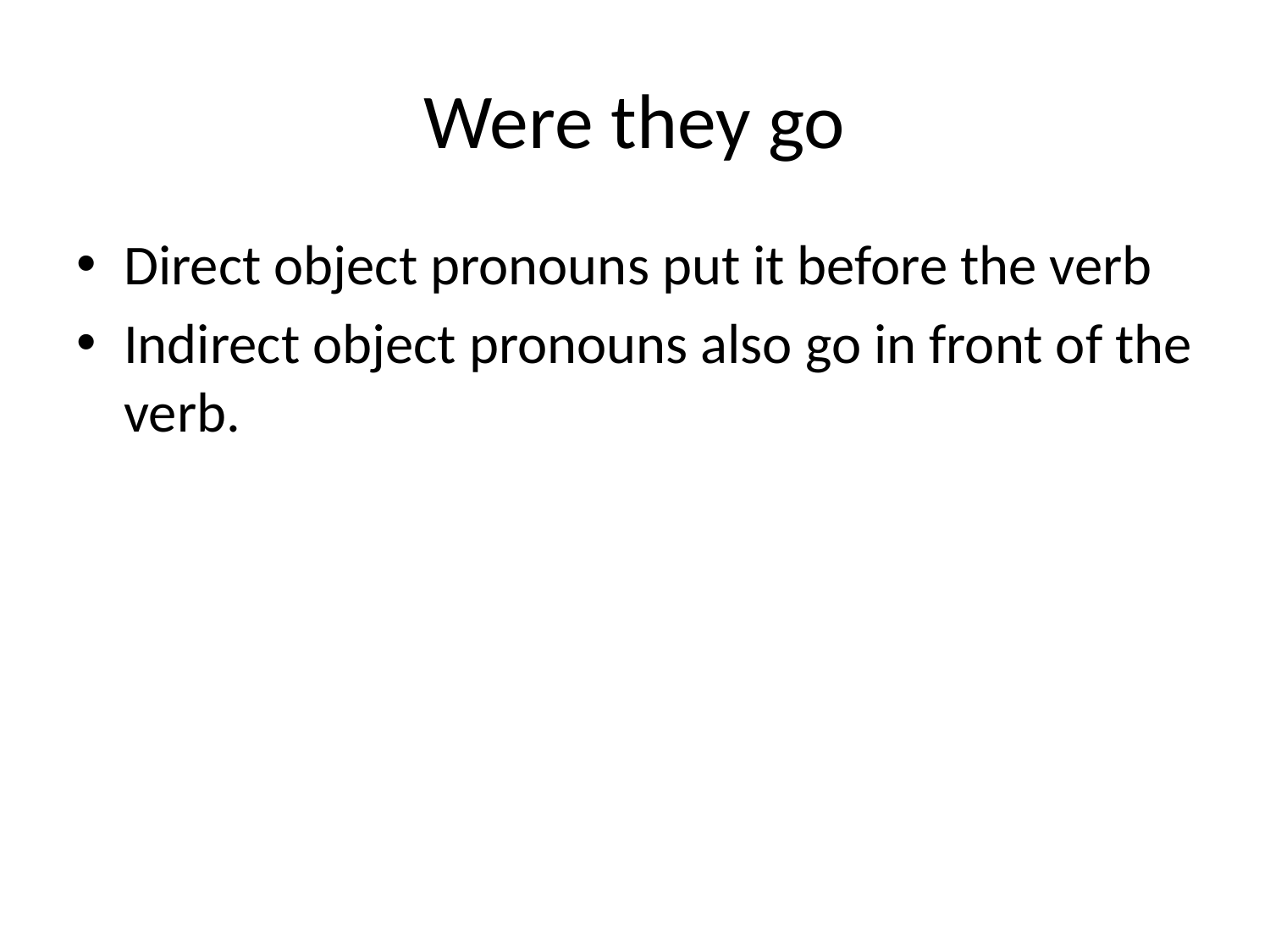

# Were they go
Direct object pronouns put it before the verb
Indirect object pronouns also go in front of the verb.